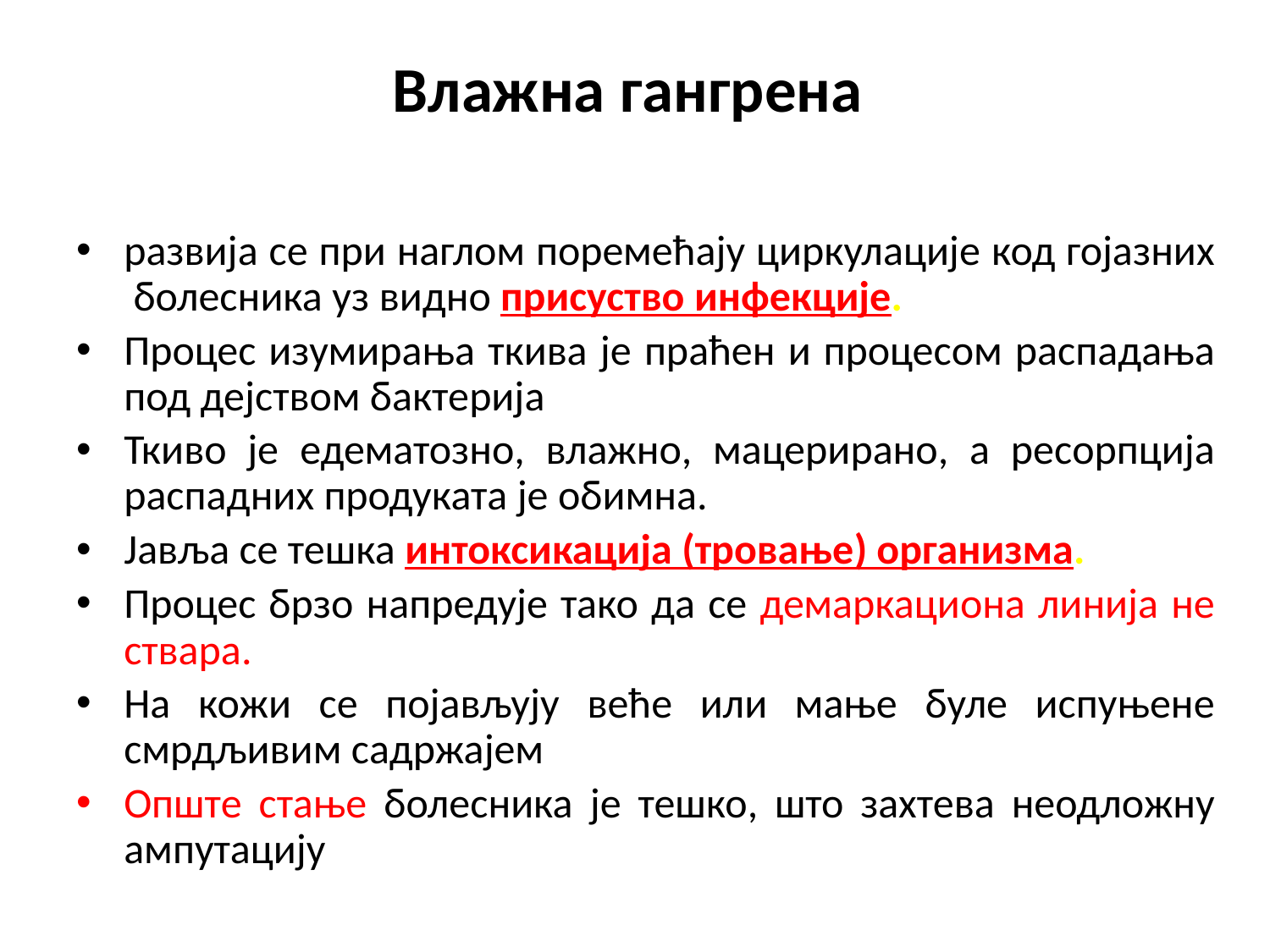

# Влажна гангрена
развија се при наглом поремећају циркулације код гојазних  болесника уз видно присуство инфекције.
Процес изумирања ткива је праћен и процесом распадања под дејством бактерија
Ткиво је едематозно, влажно, мацерирано, а ресорпција распадних продуката је обимна.
Јавља се тешка интоксикација (тровање) организма.
Процес брзо напредује тако да се демаркациона линија не ствара.
На кожи се појављују веће или мање буле испуњене смрдљивим садржајем
Опште стање болесника је тешко, што захтева неодложну ампутацију